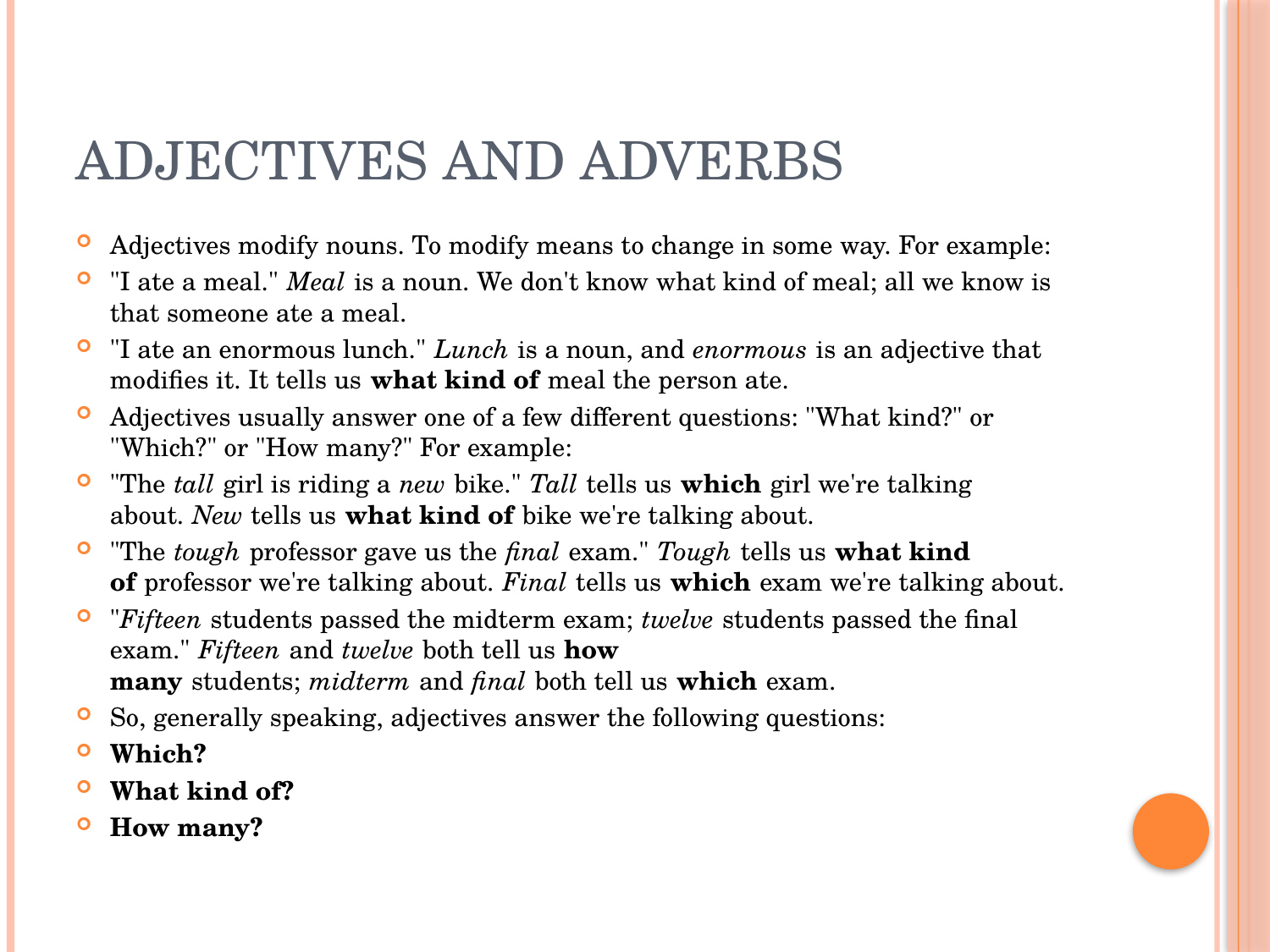

# Adjectives and Adverbs
Adjectives modify nouns. To modify means to change in some way. For example:
"I ate a meal." Meal is a noun. We don't know what kind of meal; all we know is that someone ate a meal.
"I ate an enormous lunch." Lunch is a noun, and enormous is an adjective that modifies it. It tells us what kind of meal the person ate.
Adjectives usually answer one of a few different questions: "What kind?" or "Which?" or "How many?" For example:
"The tall girl is riding a new bike." Tall tells us which girl we're talking about. New tells us what kind of bike we're talking about.
"The tough professor gave us the final exam." Tough tells us what kind of professor we're talking about. Final tells us which exam we're talking about.
"Fifteen students passed the midterm exam; twelve students passed the final exam." Fifteen and twelve both tell us how many students; midterm and final both tell us which exam.
So, generally speaking, adjectives answer the following questions:
Which?
What kind of?
How many?